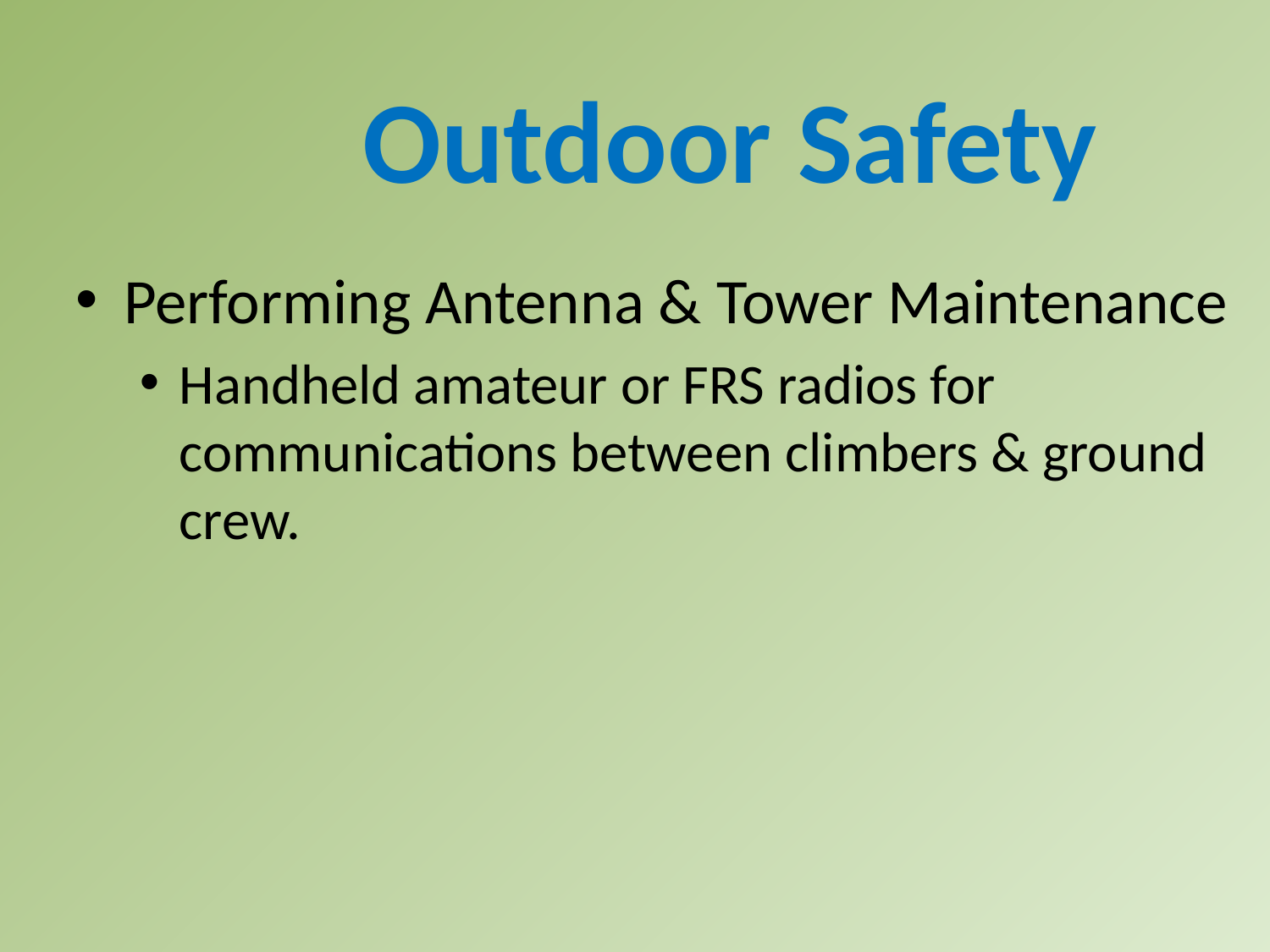

Outdoor Safety
Performing Antenna & Tower Maintenance
Handheld amateur or FRS radios for communications between climbers & ground crew.